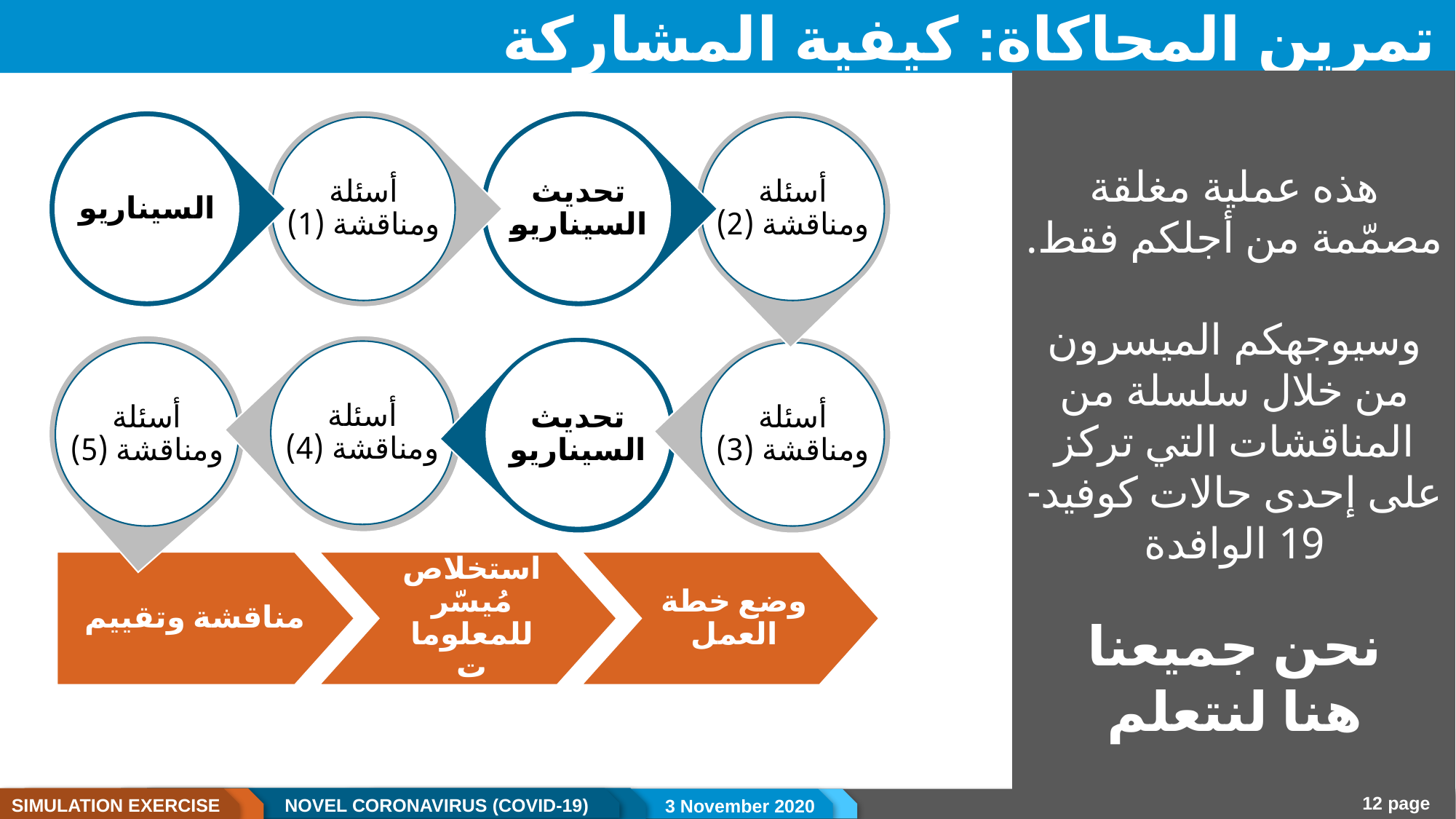

# تمرين المحاكاة: كيفية المشاركة

هذه عملية مغلقة مصمّمة من أجلكم فقط.

وسيوجهكم الميسرون من خلال سلسلة من المناقشات التي تركز على إحدى حالات كوفيد-19 الوافدة

نحن جميعنا
هنا لنتعلم

السيناريو

أسئلة ومناقشة (1)

تحديث السيناريو

أسئلة ومناقشة (2)

أسئلة ومناقشة (5)

أسئلة ومناقشة (4)

تحديث السيناريو

أسئلة ومناقشة (3)
مناقشة وتقييم
استخلاص مُيسّر للمعلومات
وضع خطة العمل
3 November 2020